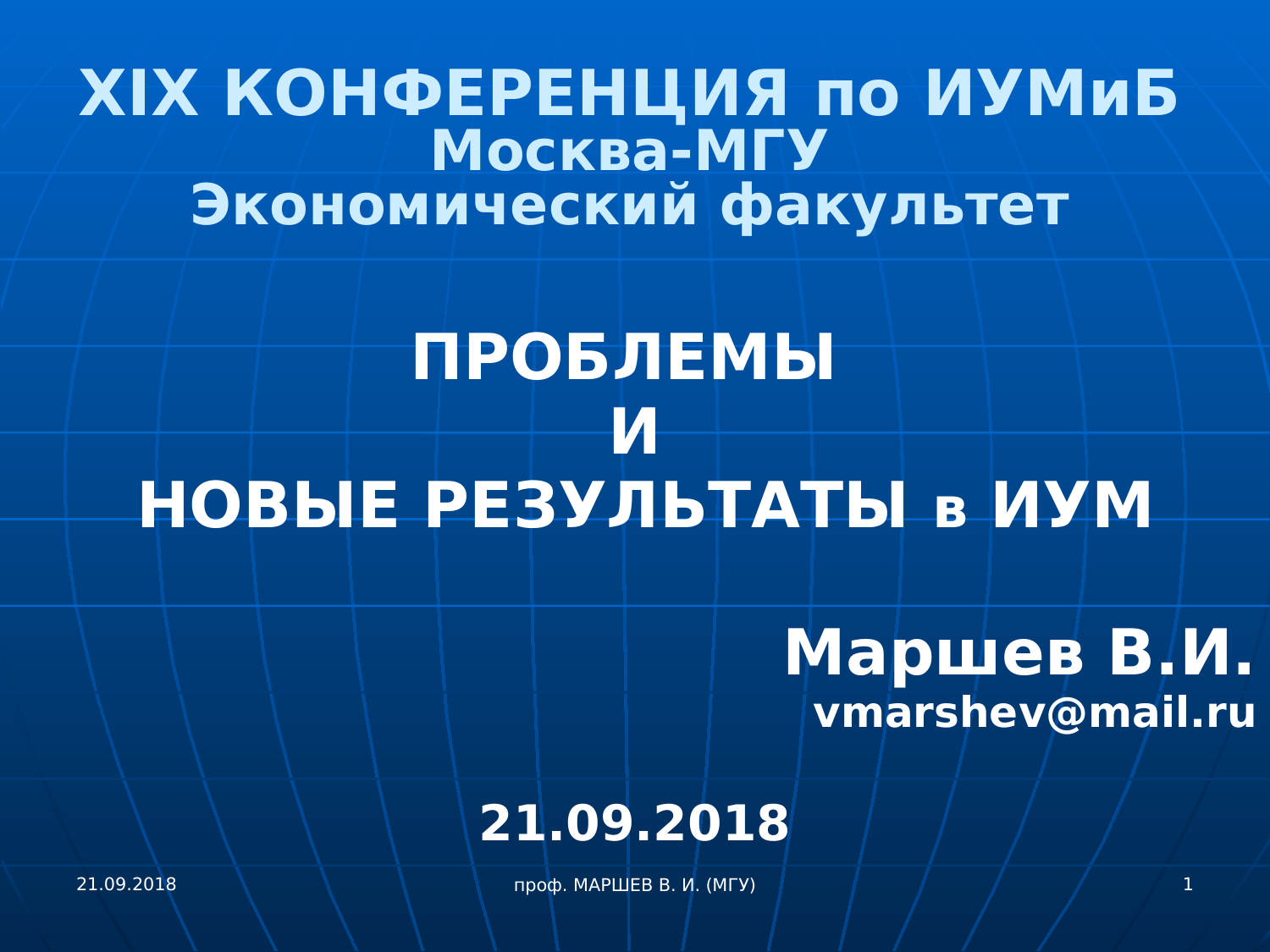

# XIX КОНФЕРЕНЦИЯ по ИУМиБ Москва-МГУ Экономический факультет

Проблемы
И
 новые результаты в иум

Маршев В.И.
vmarshev@mail.ru

21.09.2018

21.09.2018
1
проф. МАРШЕВ В. И. (МГУ)